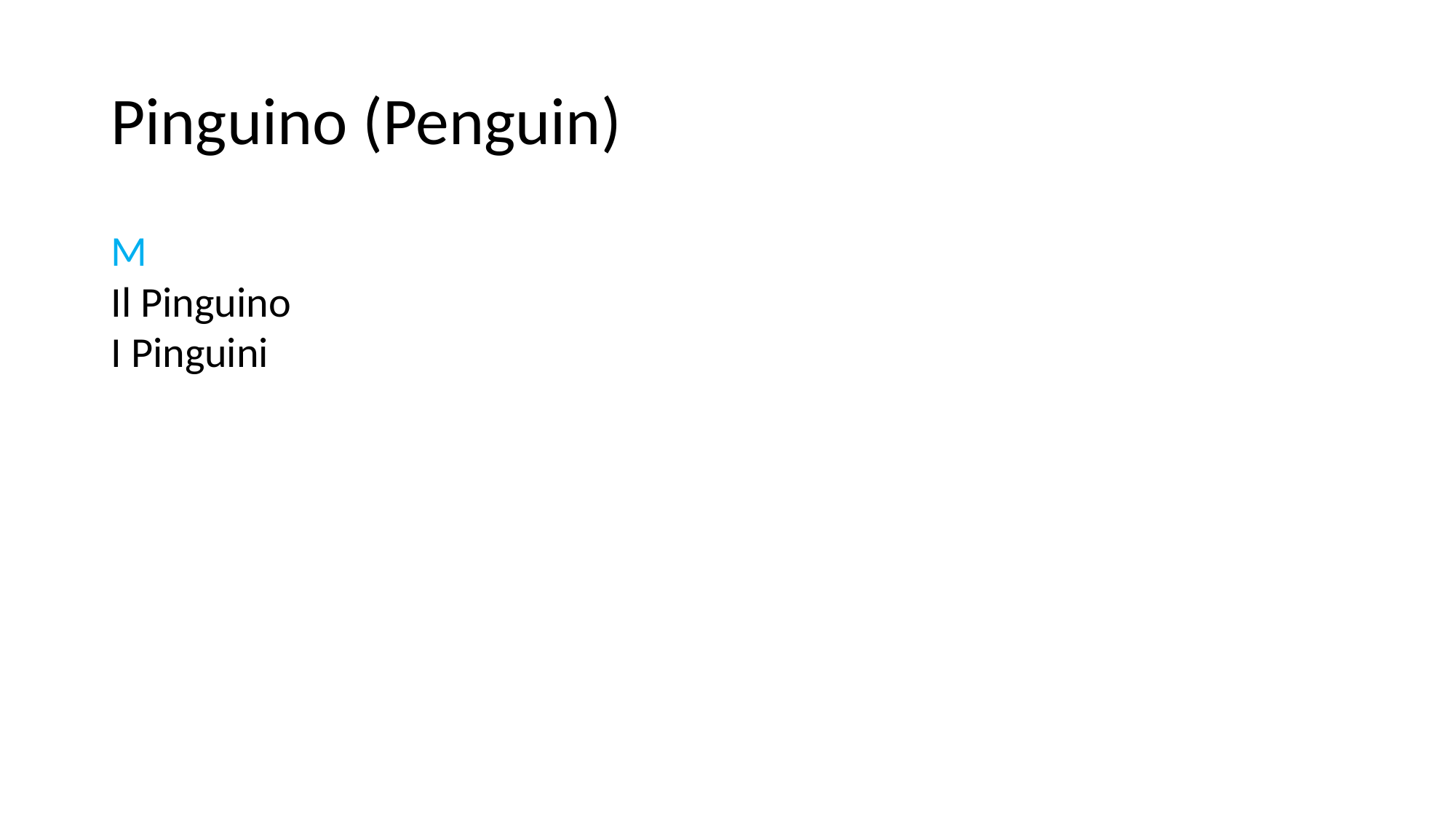

# Pinguino (Penguin)
M
Il Pinguino
I Pinguini